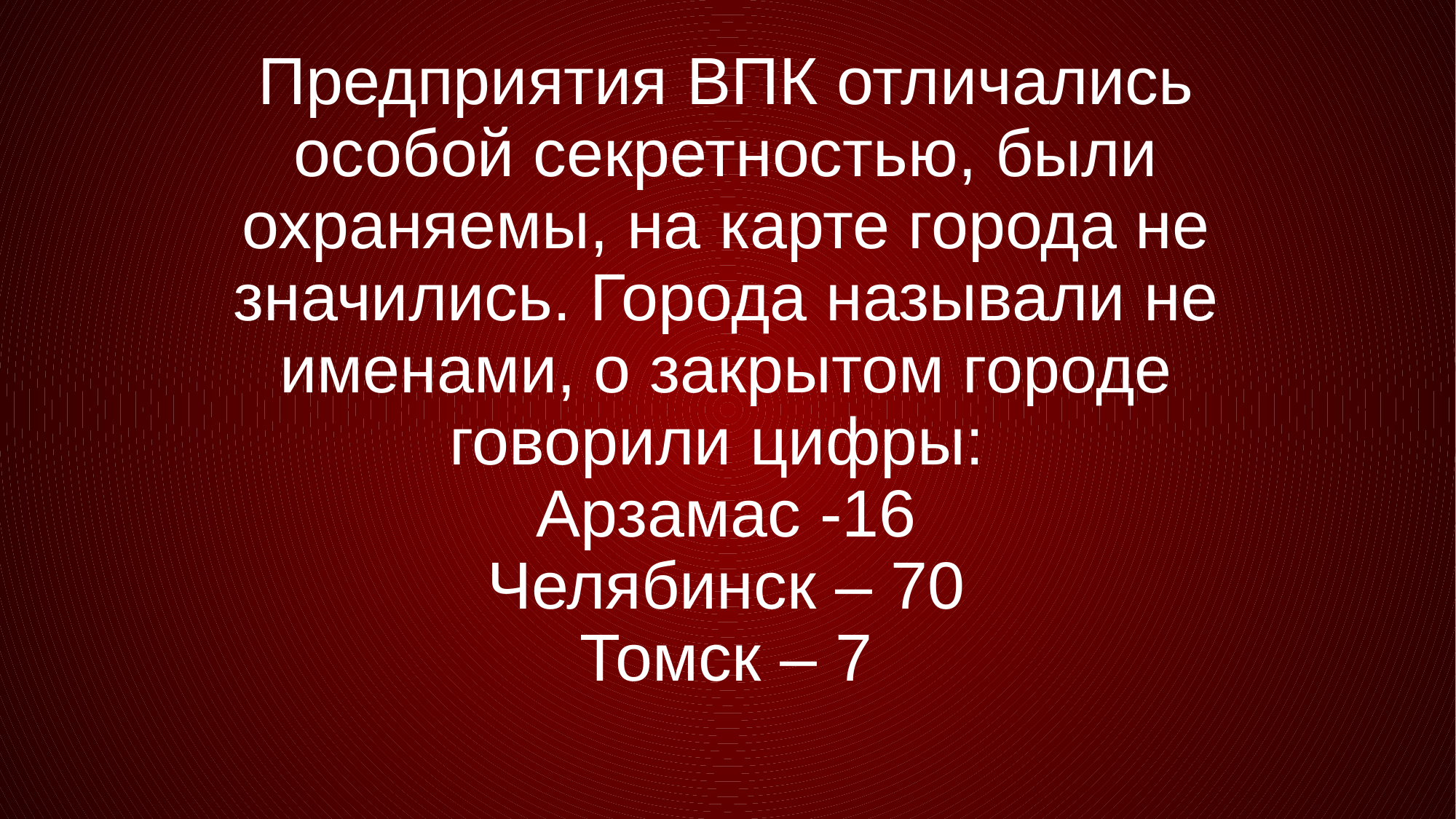

Предприятия ВПК отличались особой секретностью, были охраняемы, на карте города не значились. Города называли не именами, о закрытом городе говорили цифры:
Арзамас -16
Челябинск – 70
Томск – 7